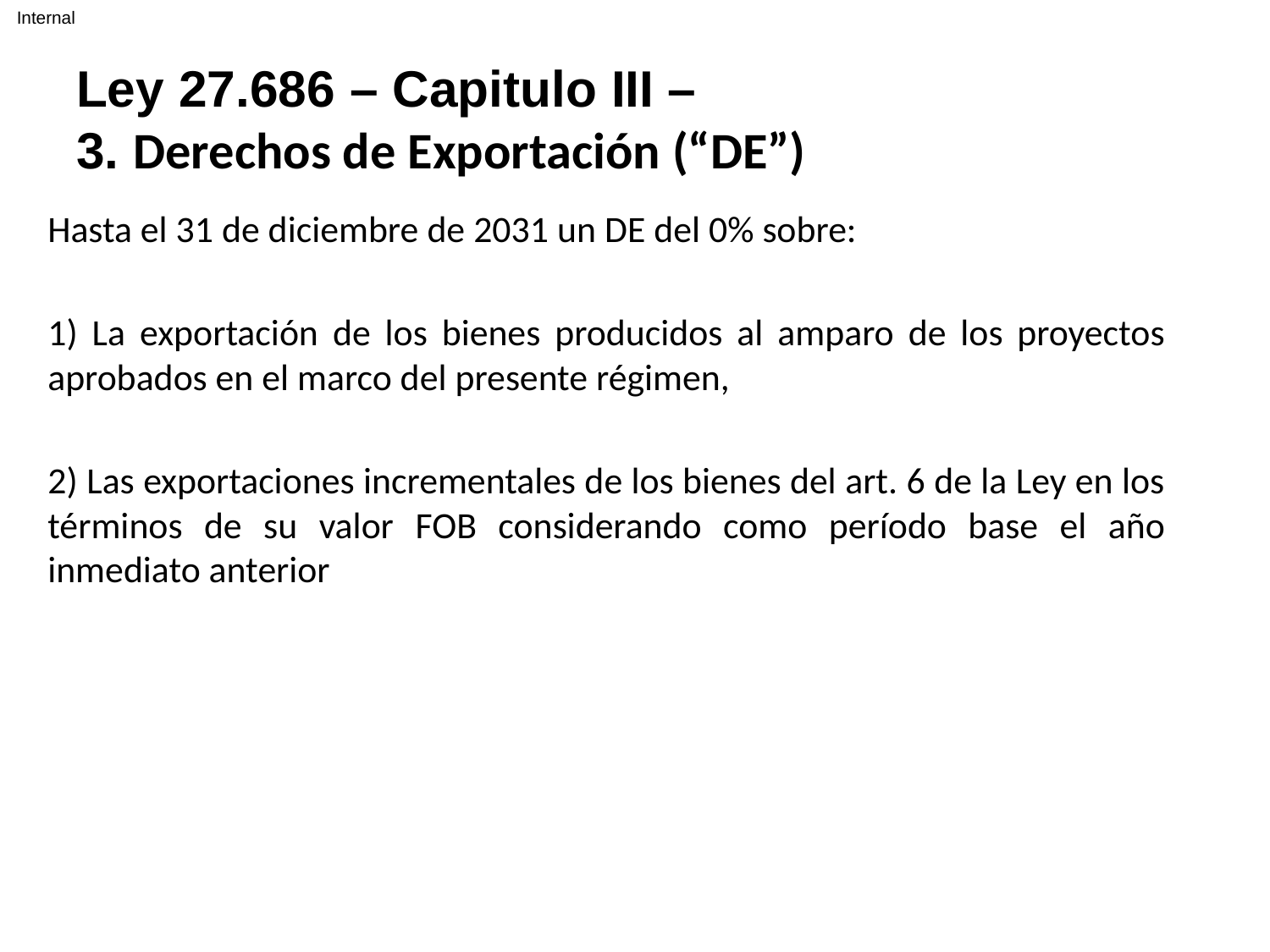

# Ley 27.686 – Capitulo III – 3. Derechos de Exportación (“DE”)
Hasta el 31 de diciembre de 2031 un DE del 0% sobre:

1) La exportación de los bienes producidos al amparo de los proyectos aprobados en el marco del presente régimen,

2) Las exportaciones incrementales de los bienes del art. 6 de la Ley en los términos de su valor FOB considerando como período base el año inmediato anterior